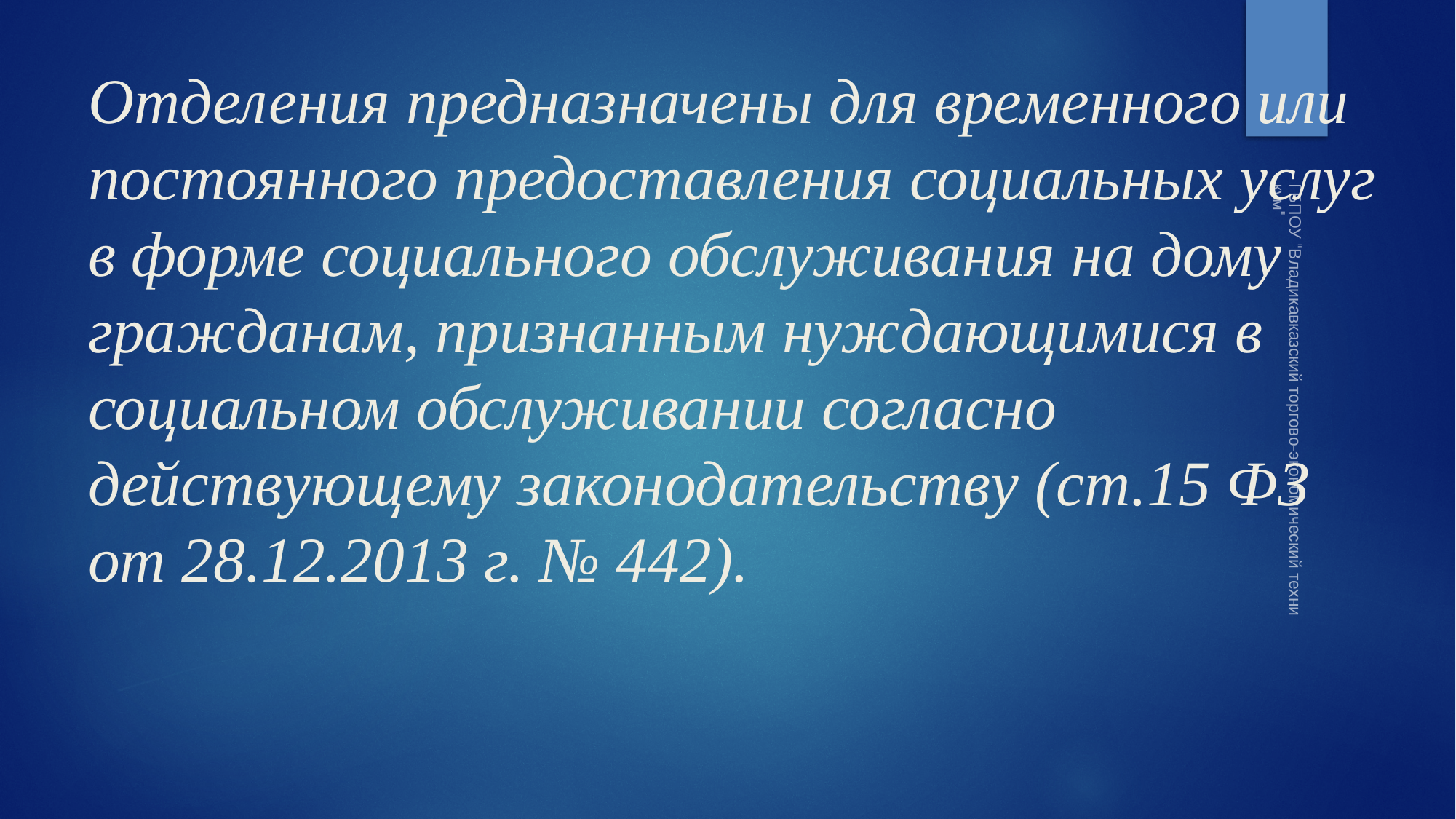

# Отделения предназначены для временного или постоянного предоставления социальных услуг в форме социального обслуживания на дому гражданам, признанным нуждающимися в социальном обслуживании согласно действующему законодательству (ст.15 ФЗ от 28.12.2013 г. № 442).
ГБПОУ "Владикавказский торгово-экономический техникум"